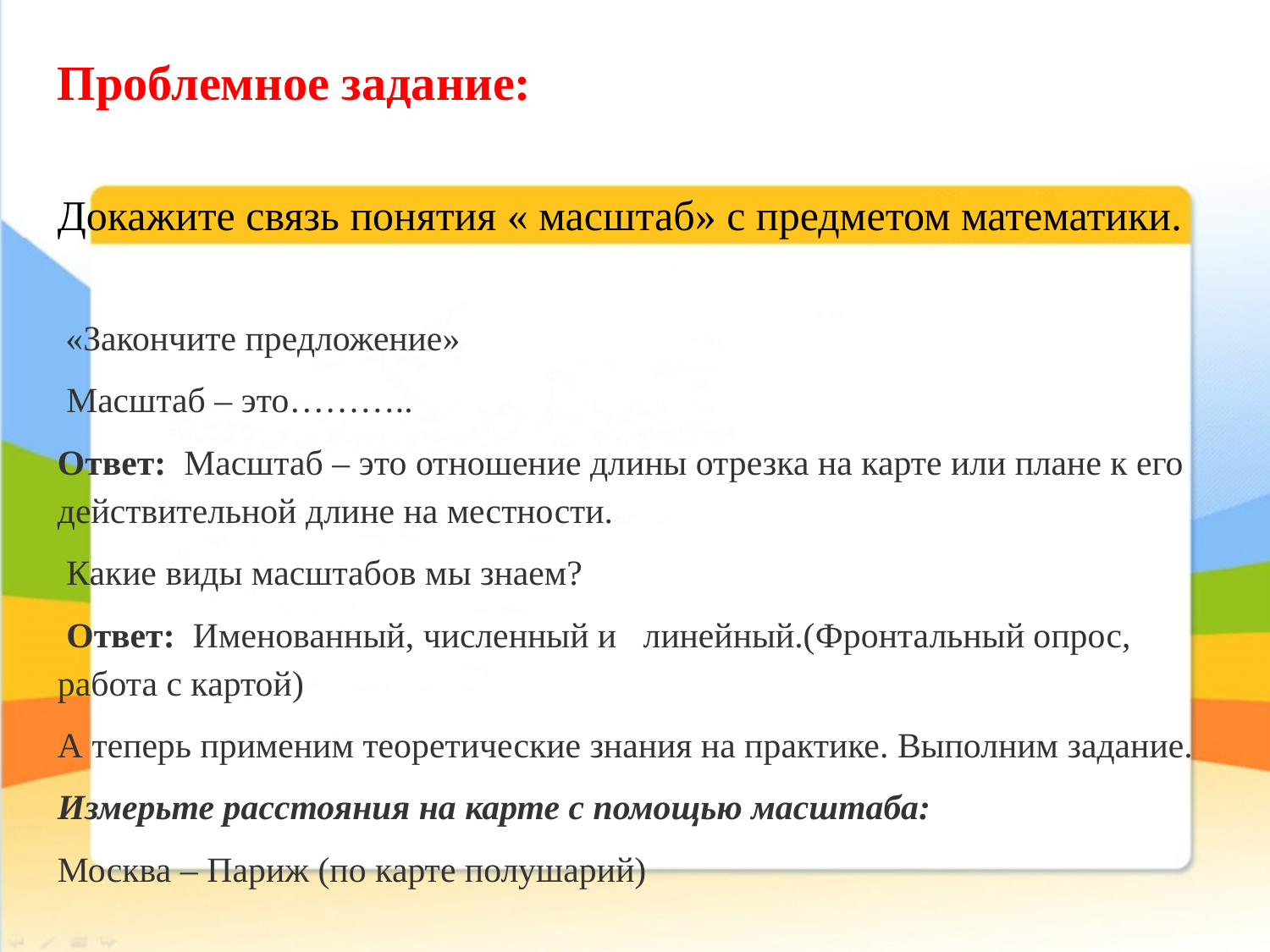

Проблемное задание:

Докажите связь понятия « масштаб» с предметом математики.

 «Закончите предложение»
 Масштаб – это………..
Ответ:  Масштаб – это отношение длины отрезка на карте или плане к его действительной длине на местности.
 Какие виды масштабов мы знаем?
 Ответ:  Именованный, численный и   линейный.(Фронтальный опрос, работа с картой)
А теперь применим теоретические знания на практике. Выполним задание.
Измерьте расстояния на карте с помощью масштаба:
Москва – Париж (по карте полушарий)